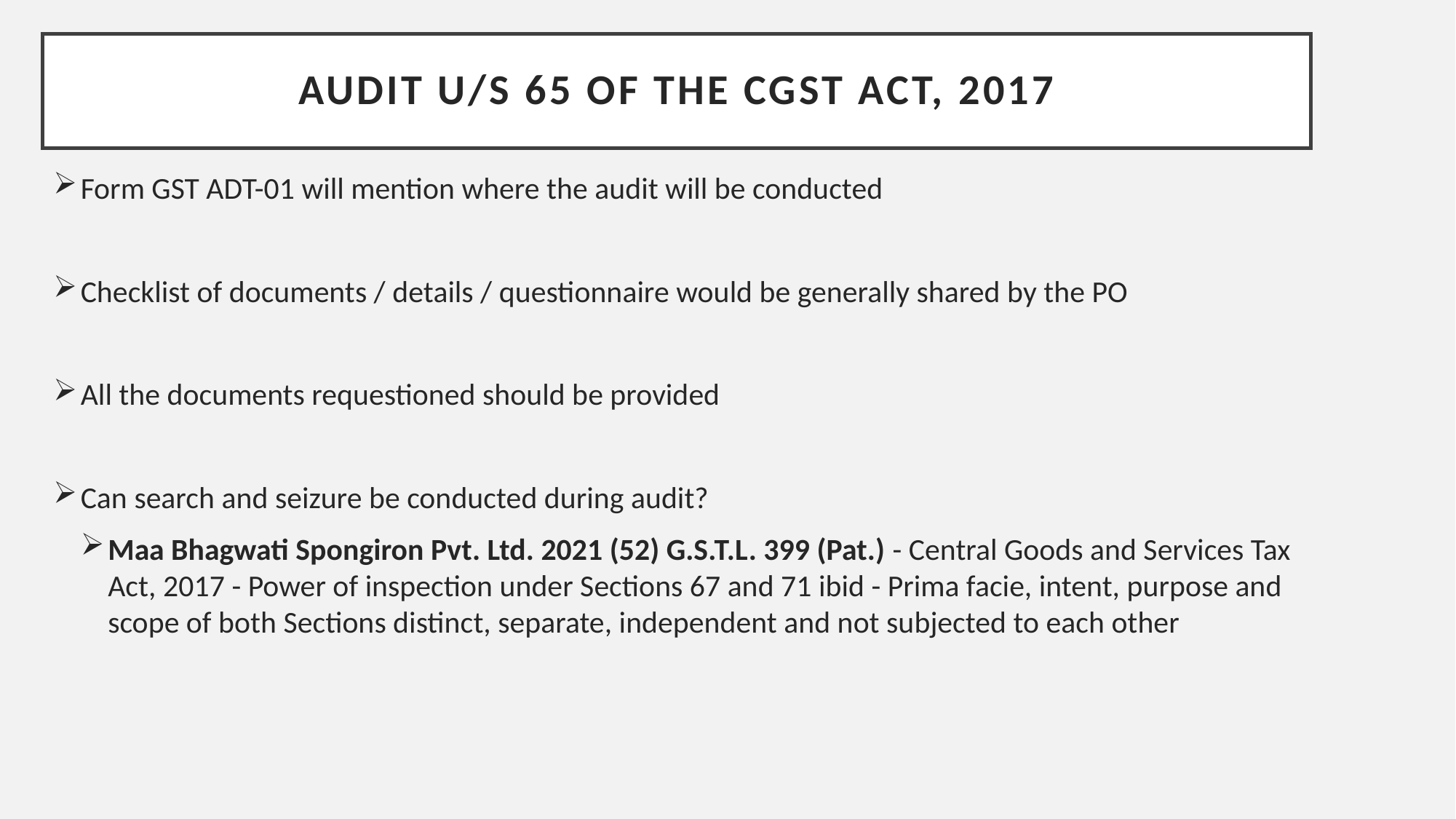

# audit u/s 65 of the CGST Act, 2017
Form GST ADT-01 will mention where the audit will be conducted

Checklist of documents / details / questionnaire would be generally shared by the PO

All the documents requestioned should be provided

Can search and seizure be conducted during audit?
Maa Bhagwati Spongiron Pvt. Ltd. 2021 (52) G.S.T.L. 399 (Pat.) - Central Goods and Services Tax Act, 2017 - Power of inspection under Sections 67 and 71 ibid - Prima facie, intent, purpose and scope of both Sections distinct, separate, independent and not subjected to each other